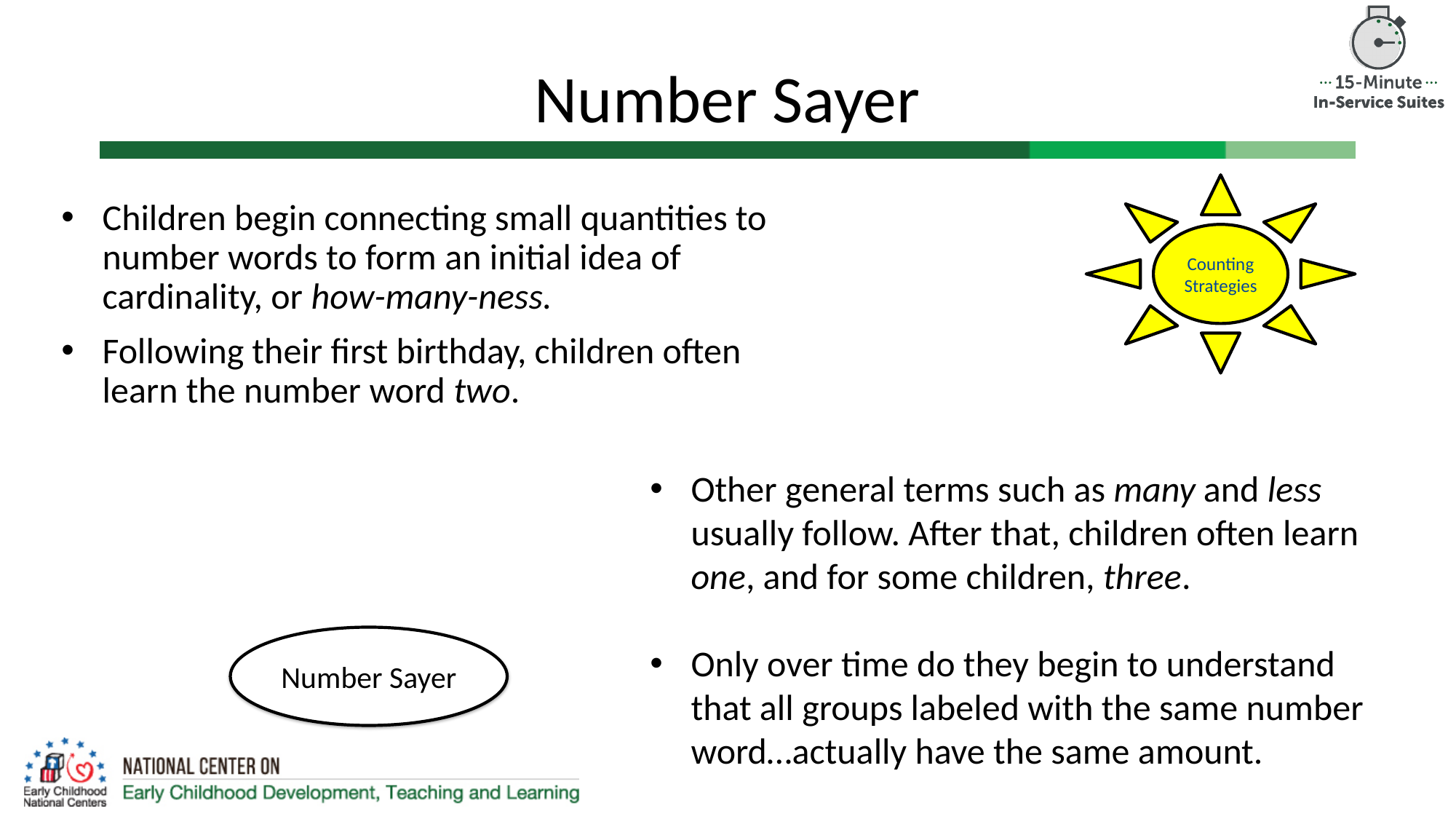

# Number Sayer

Counting
Strategies
Children begin connecting small quantities to number words to form an initial idea of cardinality, or how-many-ness.
Following their first birthday, children often learn the number word two.
Other general terms such as many and less usually follow. After that, children often learn one, and for some children, three.
Only over time do they begin to understand that all groups labeled with the same number word…actually have the same amount.

Number Sayer